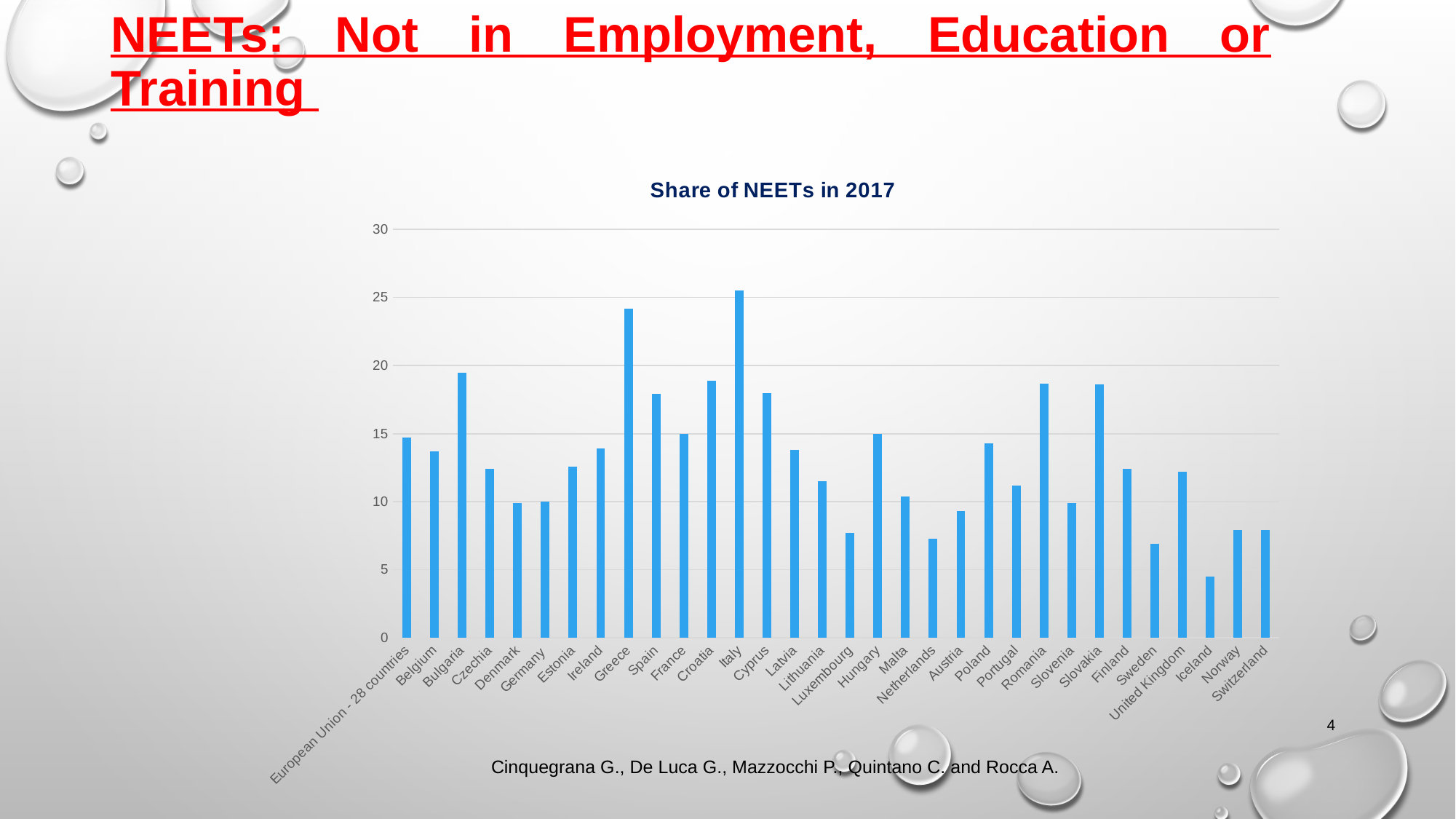

# NEETs: Not in Employment, Education or Training

### Chart: Share of NEETs in 2017

| Category |  |
|---|---|
| European Union - 28 countries | 14.7 |
| Belgium | 13.7 |
| Bulgaria | 19.5 |
| Czechia | 12.4 |
| Denmark | 9.9 |
| Germany  | 10.0 |
| Estonia | 12.6 |
| Ireland | 13.9 |
| Greece | 24.2 |
| Spain | 17.9 |
| France | 15.0 |
| Croatia | 18.9 |
| Italy | 25.5 |
| Cyprus | 18.0 |
| Latvia | 13.8 |
| Lithuania | 11.5 |
| Luxembourg | 7.7 |
| Hungary | 15.0 |
| Malta | 10.4 |
| Netherlands | 7.3 |
| Austria | 9.3 |
| Poland | 14.3 |
| Portugal | 11.2 |
| Romania | 18.7 |
| Slovenia | 9.9 |
| Slovakia | 18.6 |
| Finland | 12.4 |
| Sweden | 6.9 |
| United Kingdom | 12.2 |
| Iceland | 4.5 |
| Norway | 7.9 |
| Switzerland | 7.9 |
4
Cinquegrana G., De Luca G., Mazzocchi P., Quintano C. and Rocca A.